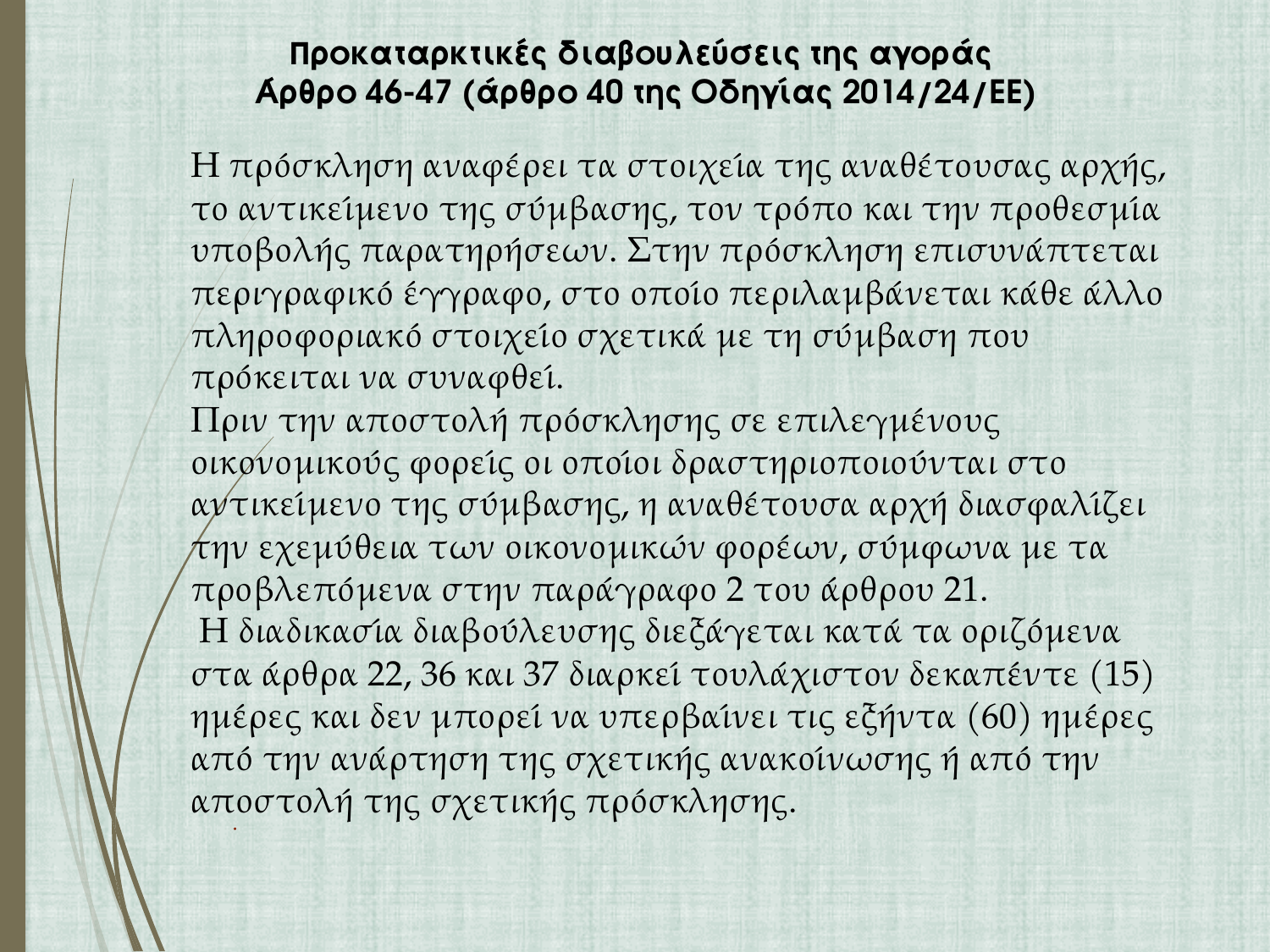

# Προκαταρκτικές διαβουλεύσεις της αγοράς Άρθρο 46-47 (άρθρο 40 της Οδηγίας 2014/24/ΕΕ)
Η πρόσκληση αναφέρει τα στοιχεία της αναθέτουσας αρχής, το αντικείμενο της σύμβασης, τον τρόπο και την προθεσμία υποβολής παρατηρήσεων. Στην πρόσκληση επισυνάπτεται περιγραφικό έγγραφο, στο οποίο περιλαμβάνεται κάθε άλλο πληροφοριακό στοιχείο σχετικά με τη σύμβαση που πρόκειται να συναφθεί.
Πριν την αποστολή πρόσκλησης σε επιλεγμένους οικονομικούς φορείς οι οποίοι δραστηριοποιούνται στο αντικείμενο της σύμβασης, η αναθέτουσα αρχή διασφαλίζει την εχεμύθεια των οικονομικών φορέων, σύμφωνα με τα προβλεπόμενα στην παράγραφο 2 του άρθρου 21.
 Η διαδικασία διαβούλευσης διεξάγεται κατά τα οριζόμενα στα άρθρα 22, 36 και 37 διαρκεί τουλάχιστον δεκαπέντε (15) ημέρες και δεν μπορεί να υπερβαίνει τις εξήντα (60) ημέρες από την ανάρτηση της σχετικής ανακοίνωσης ή από την αποστολή της σχετικής πρόσκλησης.